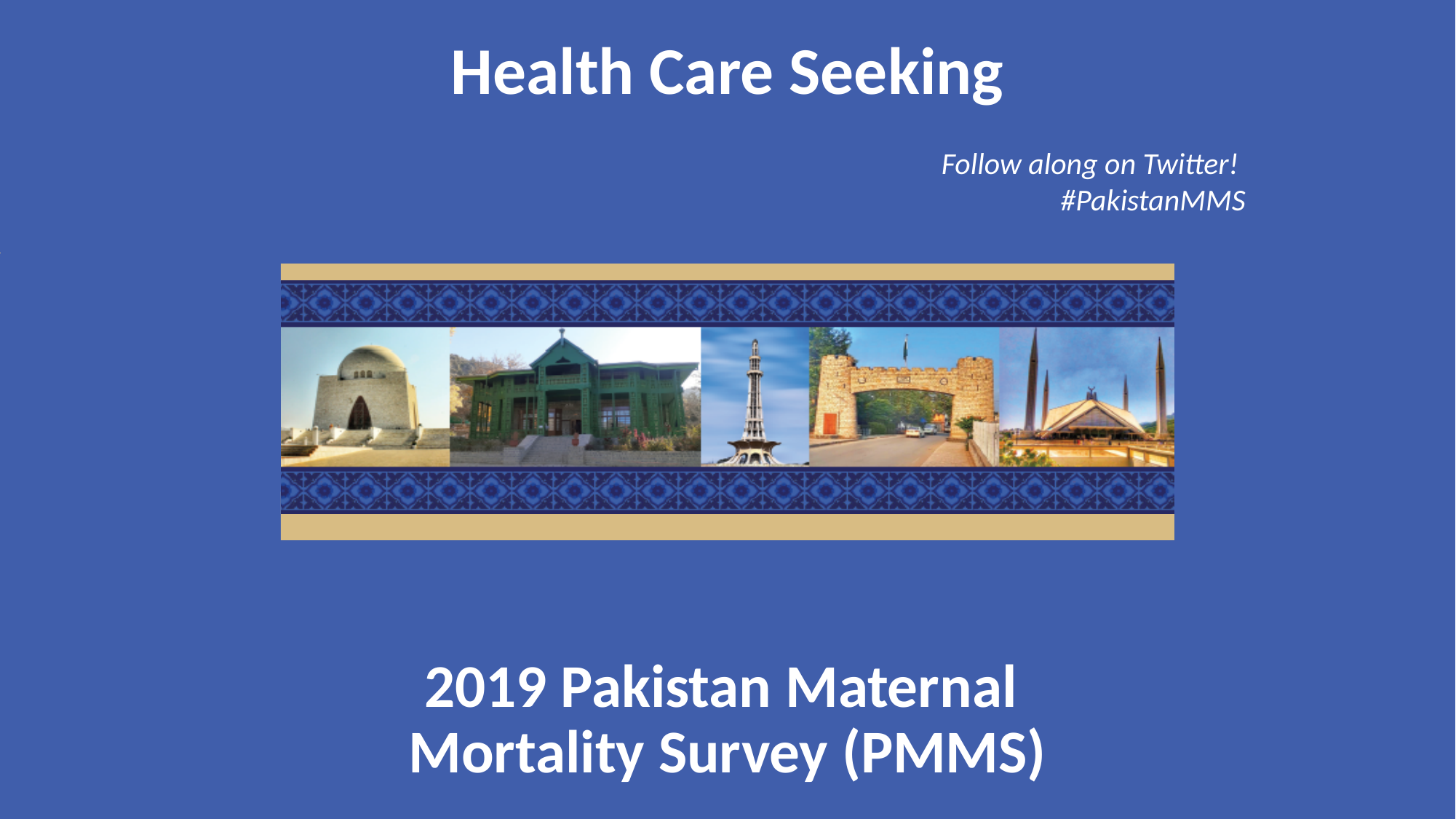

Health Care Seeking
Follow along on Twitter!
#PakistanMMS